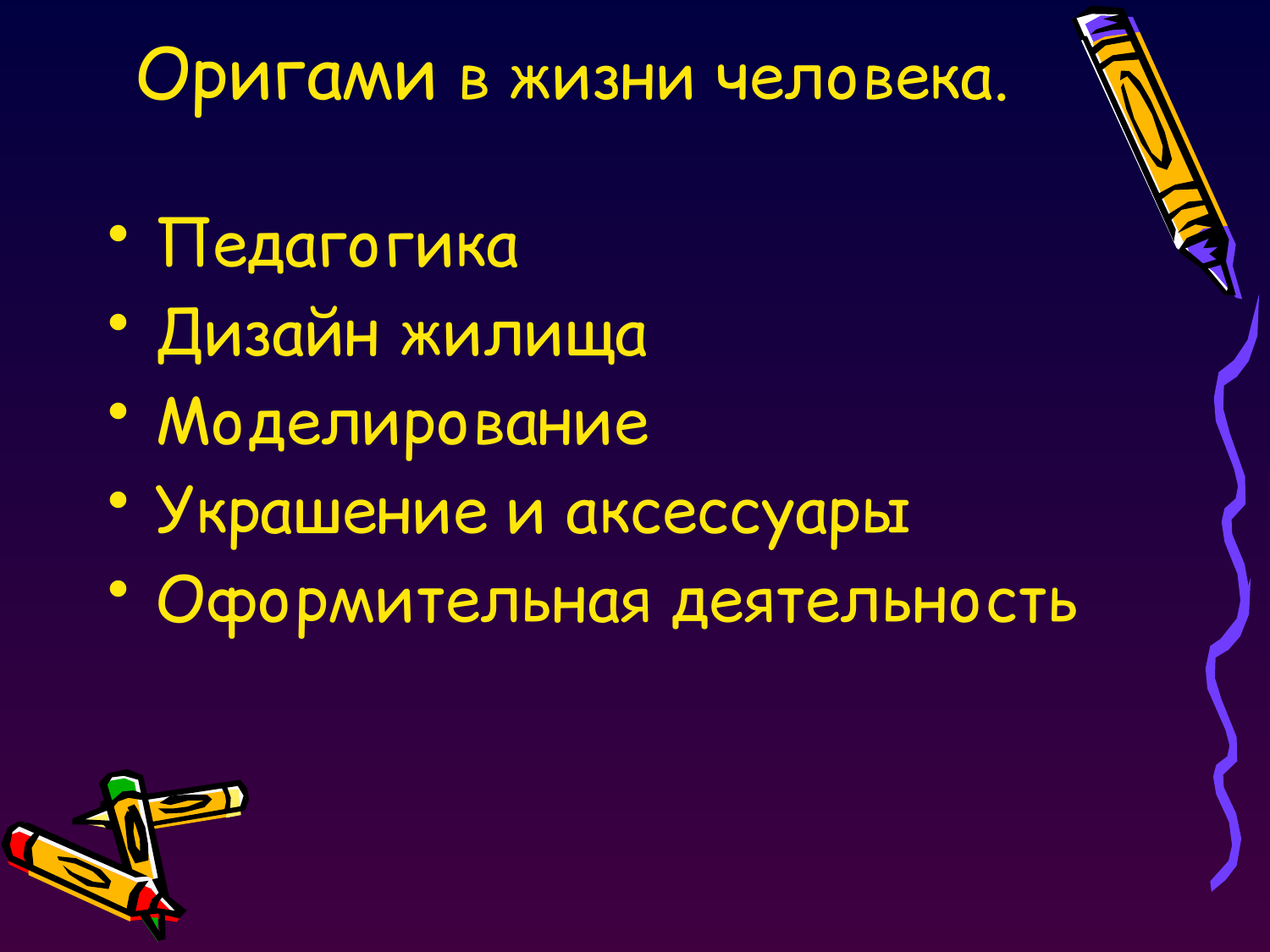

Оригами в жизни человека.
Педагогика
Дизайн жилища
Моделирование
Украшение и аксессуары
Оформительная деятельность